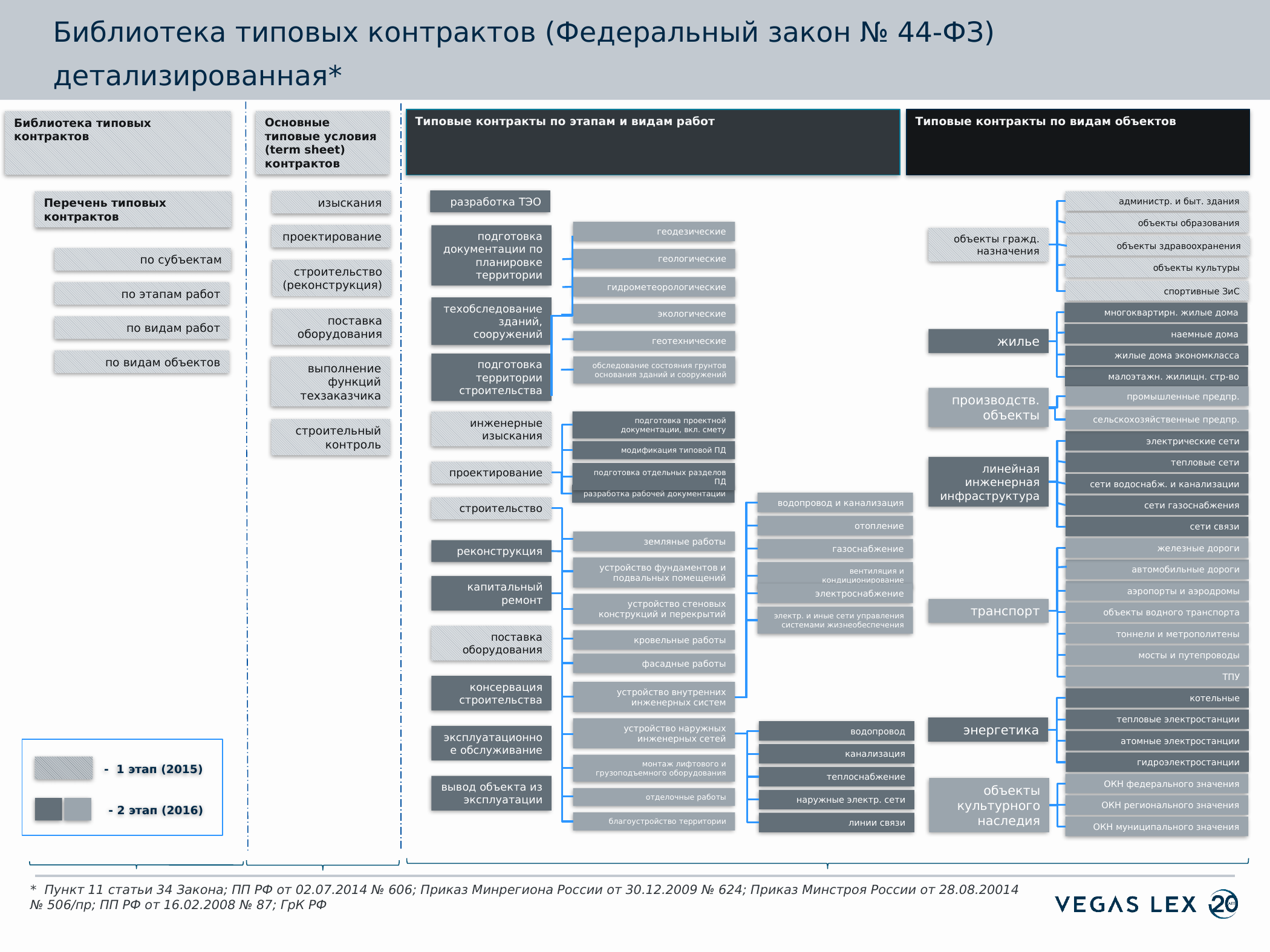

# Библиотека типовых контрактов (Федеральный закон № 44-ФЗ) детализированная*
Типовые контракты по видам объектов
Типовые контракты по этапам и видам работ
Основные типовые условия (term sheet) контрактов
Библиотека типовых контрактов
разработка ТЭО
изыскания
Перечень типовых контрактов
администр. и быт. здания
объекты образования
геодезические
проектирование
подготовка документации по планировке территории
объекты гражд. назначения
объекты здравоохранения
по субъектам
геологические
объекты культуры
строительство (реконструкция)
гидрометеорологические
спортивные ЗиС
по этапам работ
техобследование зданий, сооружений
многоквартирн. жилые дома
экологические
поставка оборудования
по видам работ
наемные дома
жилье
геотехнические
жилые дома экономкласса
по видам объектов
подготовка территории строительства
обследование состояния грунтов основания зданий и сооружений
выполнение функций техзаказчика
малоэтажн. жилищн. стр-во
промышленные предпр.
производств. объекты
сельскохозяйственные предпр.
подготовка проектной документации, вкл. смету
инженерные изыскания
строительный контроль
электрические сети
модификация типовой ПД

тепловые сети
линейная инженерная инфраструктура
проектирование
подготовка отдельных разделов ПД
сети водоснабж. и канализации
разработка рабочей документации
водопровод и канализация
сети газоснабжения
строительство
отопление
сети связи
земляные работы
железные дороги
газоснабжение
реконструкция
устройство фундаментов и подвальных помещений
автомобильные дороги
вентиляция и кондиционирование
капитальный ремонт
аэропорты и аэродромы
электроснабжение
устройство стеновых конструкций и перекрытий
транспорт
объекты водного транспорта
электр. и иные сети управления системами жизнеобеспечения
тоннели и метрополитены
поставка оборудования
кровельные работы
мосты и путепроводы
фасадные работы
ТПУ
консервация строительства
устройство внутренних инженерных систем
котельные
тепловые электростанции
энергетика
устройство наружных инженерных сетей
водопровод
эксплуатационное обслуживание
атомные электростанции

канализация
гидроэлектростанции
монтаж лифтового и грузоподъемного оборудования

-  1 этап (2015)

теплоснабжение
ОКН федерального значения
вывод объекта из эксплуатации
объекты культурного наследия
отделочные работы

наружные электр. сети
ОКН регионального значения

 - 2 этап (2016)
благоустройство территории
линии связи
ОКН муниципального значения

*  Пункт 11 статьи 34 Закона; ПП РФ от 02.07.2014 № 606; Приказ Минрегиона России от 30.12.2009 № 624; Приказ Минстроя России от 28.08.20014
№ 506/пр; ПП РФ от 16.02.2008 № 87; ГрК РФ